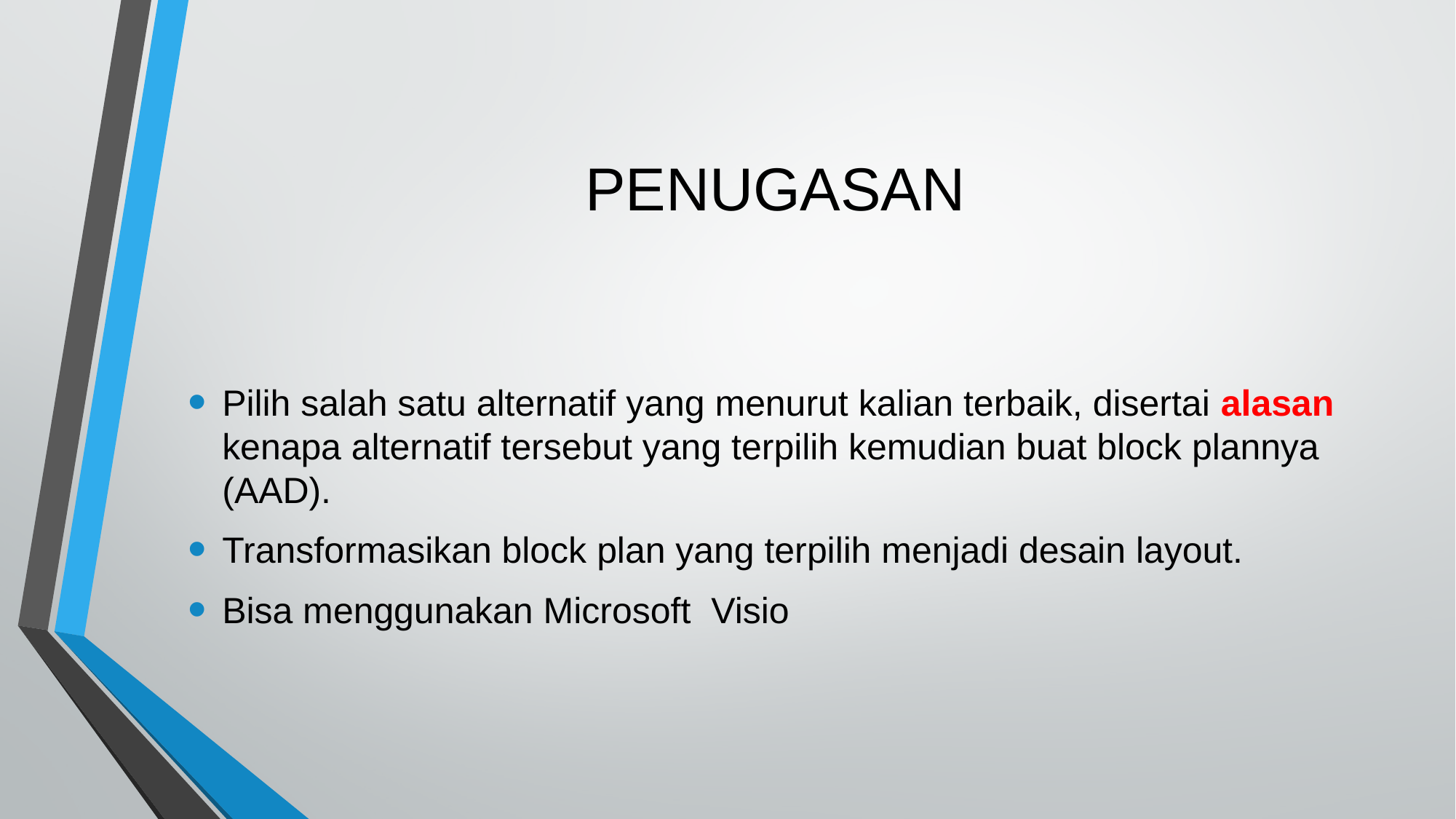

# PENUGASAN
Pilih salah satu alternatif yang menurut kalian terbaik, disertai alasan kenapa alternatif tersebut yang terpilih kemudian buat block plannya (AAD).
Transformasikan block plan yang terpilih menjadi desain layout.
Bisa menggunakan Microsoft  Visio